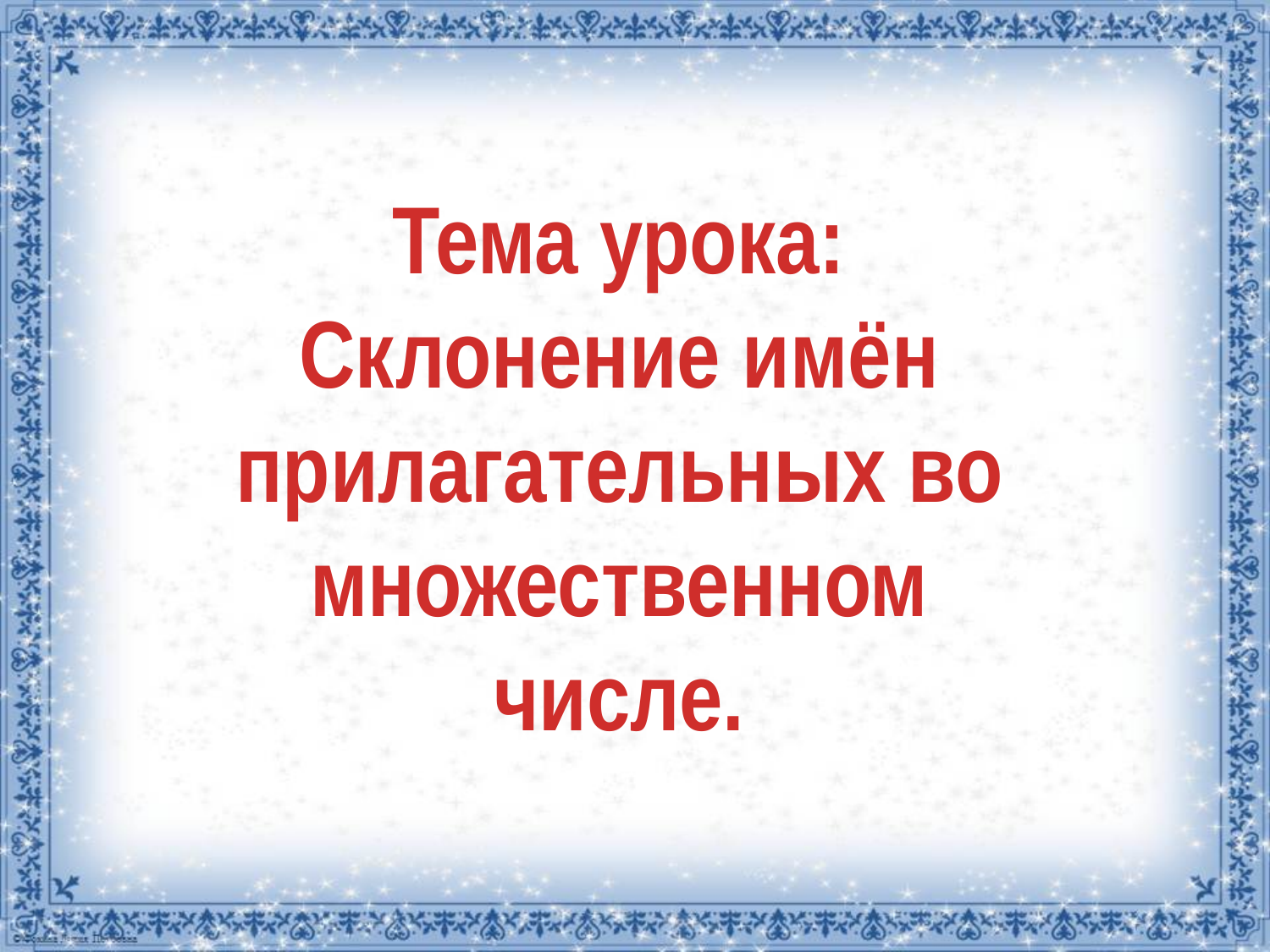

Тема урока:
Склонение имён прилагательных во множественном числе.